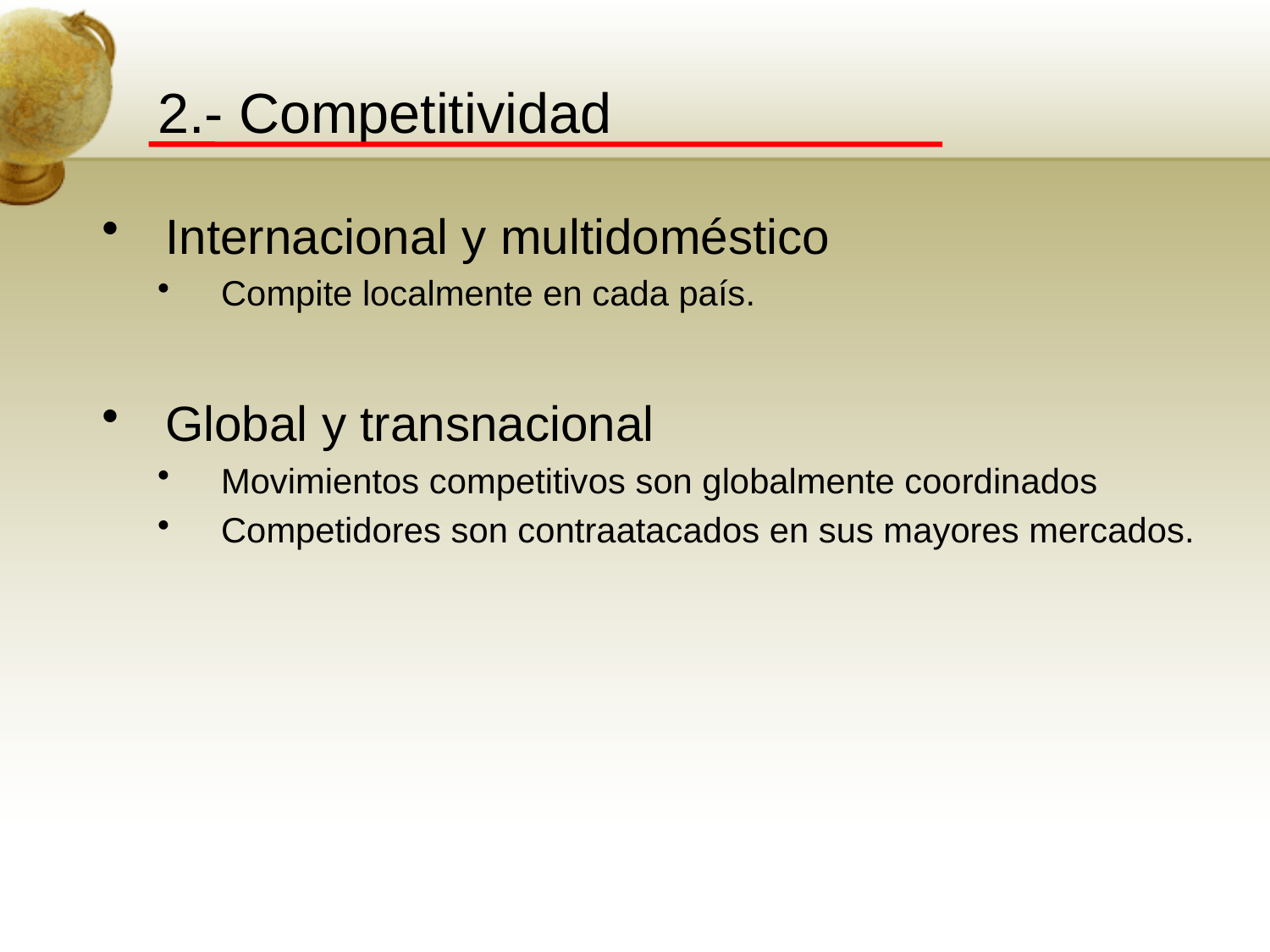

# 2.- Competitividad

Internacional y multidoméstico
Compite localmente en cada país.

Global y transnacional
Movimientos competitivos son globalmente coordinados
Competidores son contraatacados en sus mayores mercados.